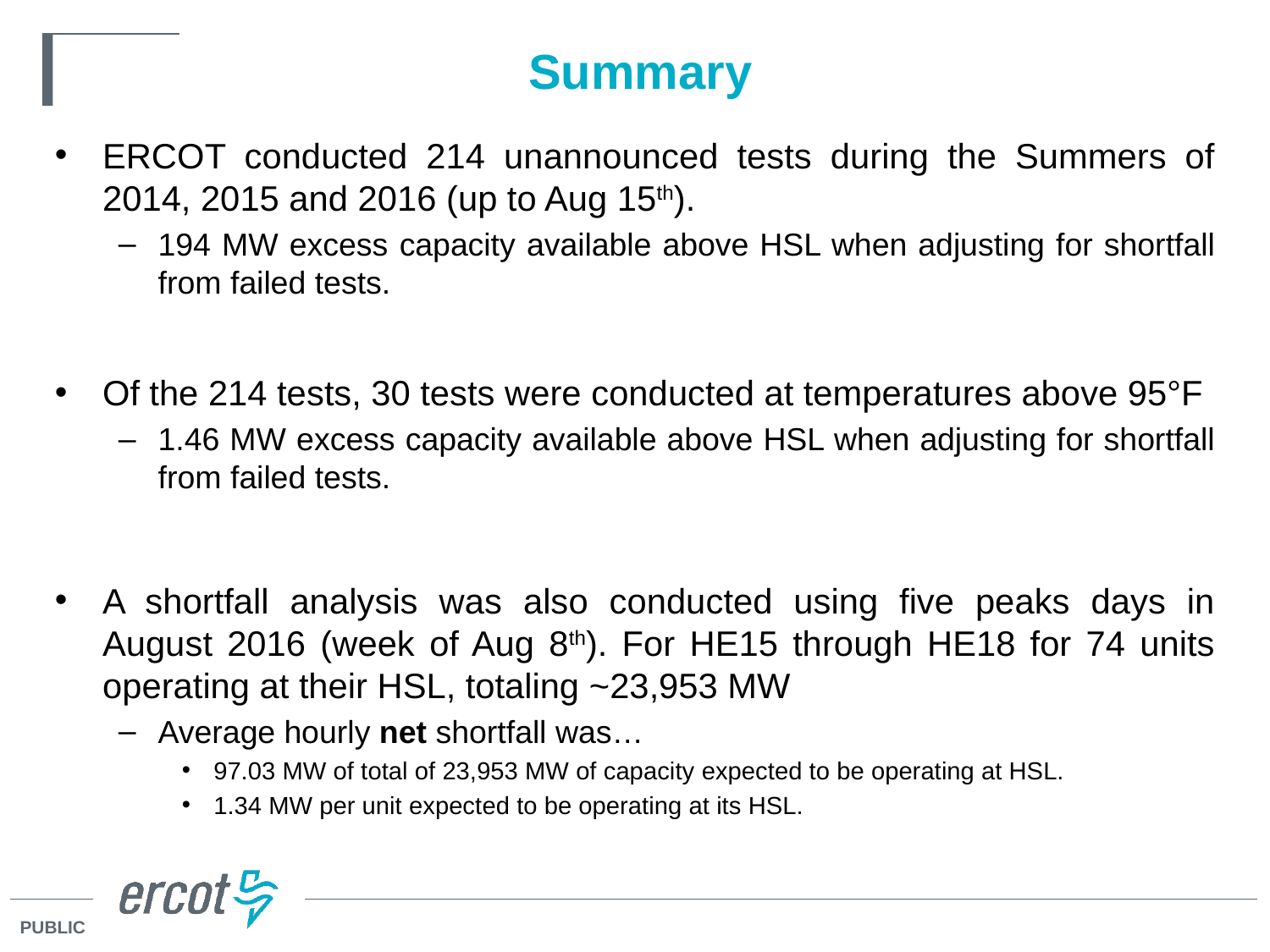

# Summary
ERCOT conducted 214 unannounced tests during the Summers of 2014, 2015 and 2016 (up to Aug 15th).
194 MW excess capacity available above HSL when adjusting for shortfall from failed tests.

Of the 214 tests, 30 tests were conducted at temperatures above 95°F
1.46 MW excess capacity available above HSL when adjusting for shortfall from failed tests.

A shortfall analysis was also conducted using five peaks days in August 2016 (week of Aug 8th). For HE15 through HE18 for 74 units operating at their HSL, totaling ~23,953 MW
Average hourly net shortfall was…
97.03 MW of total of 23,953 MW of capacity expected to be operating at HSL.
1.34 MW per unit expected to be operating at its HSL.